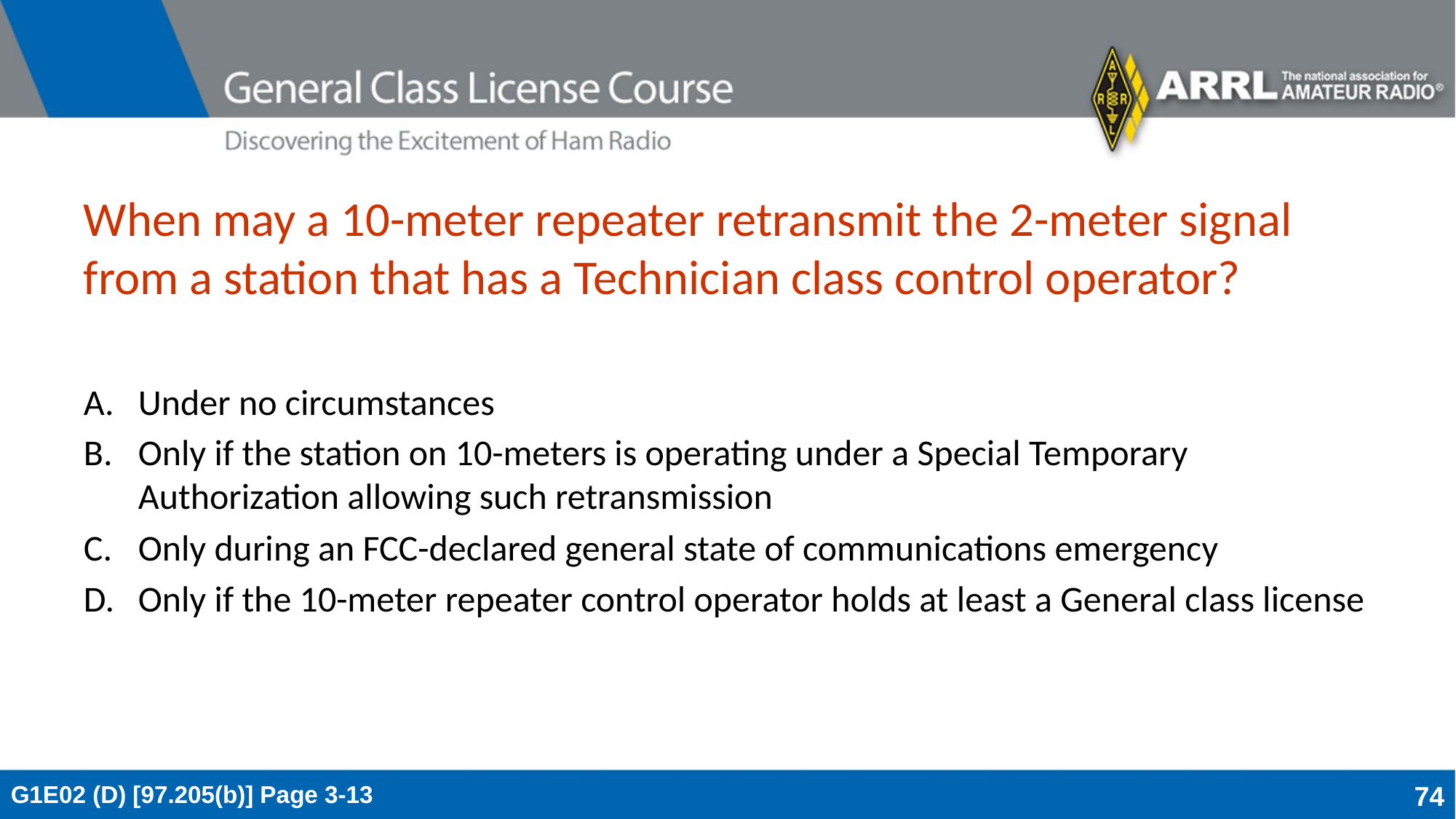

# When may a 10-meter repeater retransmit the 2-meter signal from a station that has a Technician class control operator?
Under no circumstances
Only if the station on 10-meters is operating under a Special Temporary Authorization allowing such retransmission
Only during an FCC-declared general state of communications emergency
Only if the 10-meter repeater control operator holds at least a General class license
G1E02 (D) [97.205(b)] Page 3-13
74